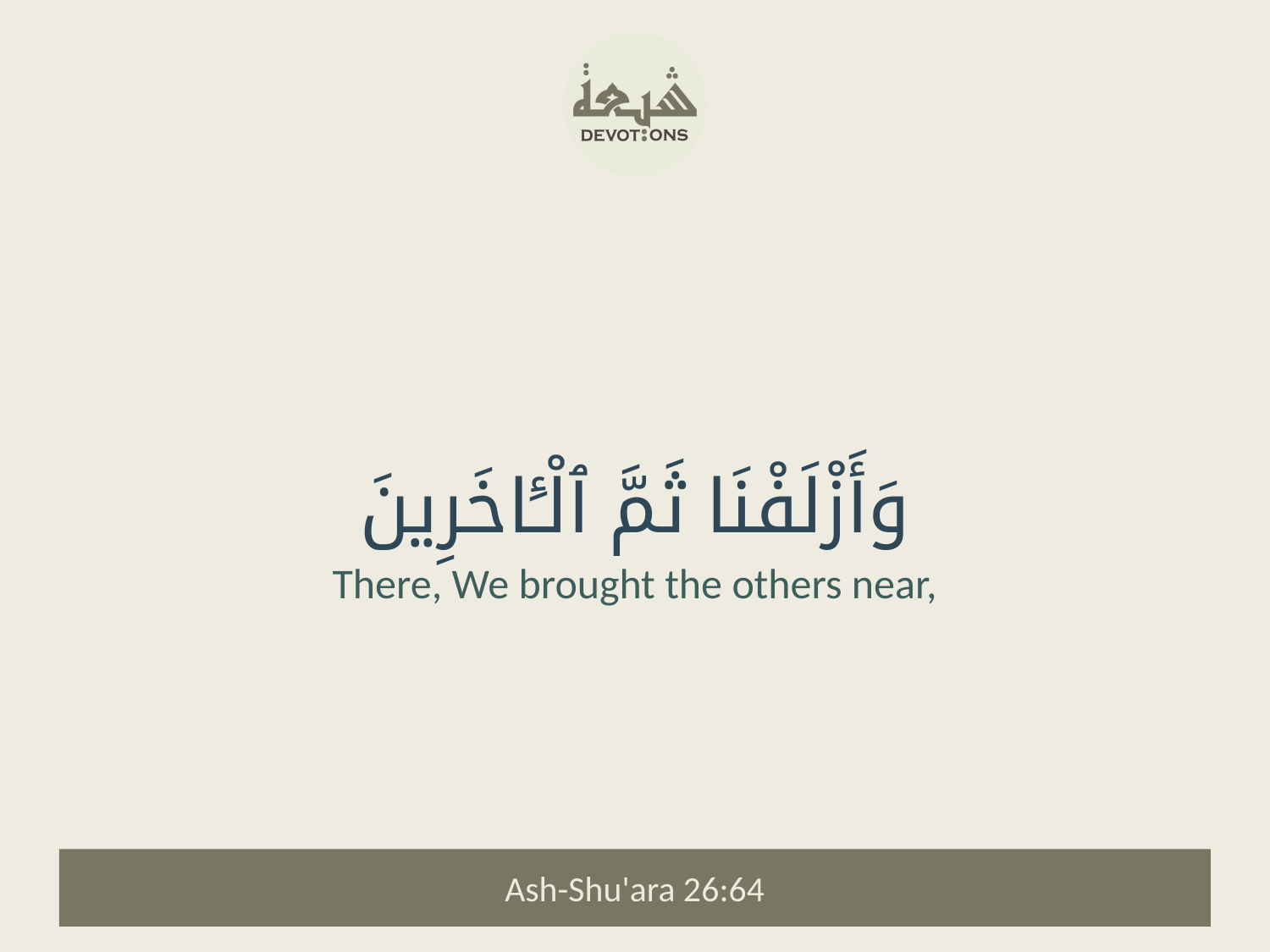

وَأَزْلَفْنَا ثَمَّ ٱلْـَٔاخَرِينَ
There, We brought the others near,
Ash-Shu'ara 26:64